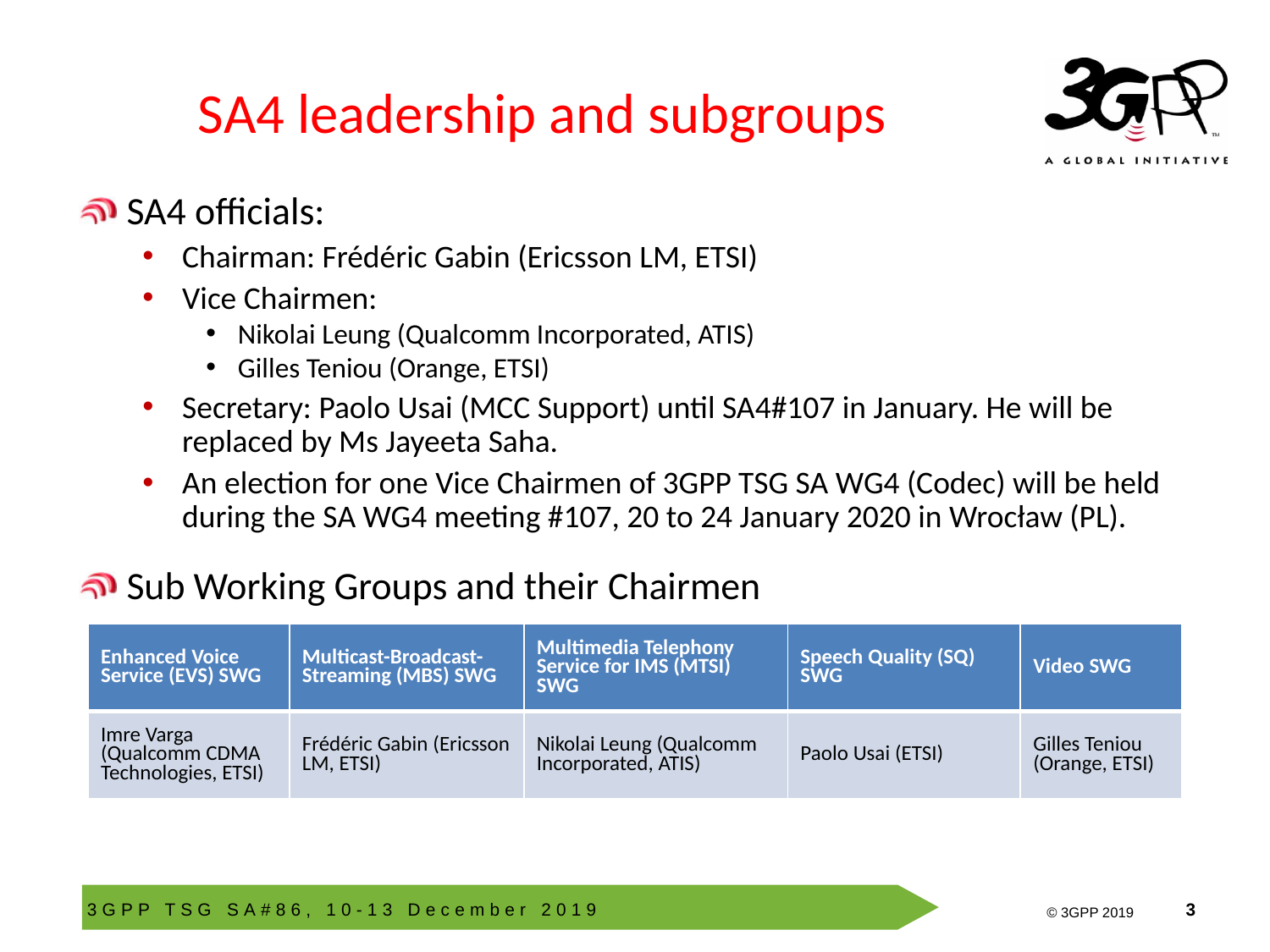

# SA4 leadership and subgroups
SA4 officials:
Chairman: Frédéric Gabin (Ericsson LM, ETSI)
Vice Chairmen:
Nikolai Leung (Qualcomm Incorporated, ATIS)
Gilles Teniou (Orange, ETSI)
Secretary: Paolo Usai (MCC Support) until SA4#107 in January. He will be replaced by Ms Jayeeta Saha.
An election for one Vice Chairmen of 3GPP TSG SA WG4 (Codec) will be held during the SA WG4 meeting #107, 20 to 24 January 2020 in Wrocław (PL).
Sub Working Groups and their Chairmen
| Enhanced Voice Service (EVS) SWG | Multicast-Broadcast-Streaming (MBS) SWG | Multimedia Telephony Service for IMS (MTSI) SWG | Speech Quality (SQ) SWG | Video SWG |
| --- | --- | --- | --- | --- |
| Imre Varga (Qualcomm CDMA Technologies, ETSI) | Frédéric Gabin (Ericsson LM, ETSI) | Nikolai Leung (Qualcomm Incorporated, ATIS) | Paolo Usai (ETSI) | Gilles Teniou (Orange, ETSI) |